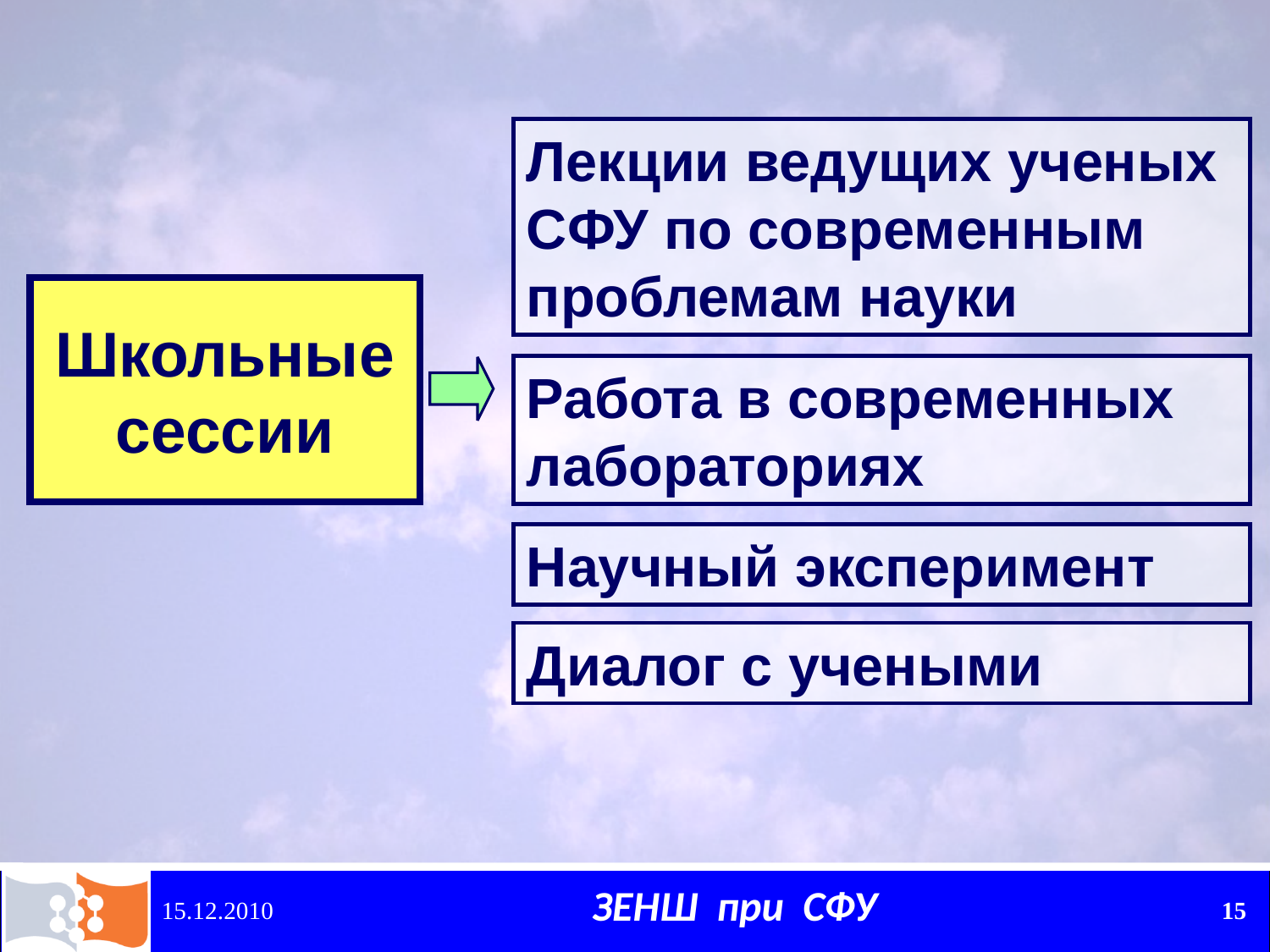

Лекции ведущих ученых СФУ по современным проблемам науки
Школьные сессии
Работа в современных лабораториях

Научный эксперимент
Диалог с учеными
15.12.2010
15